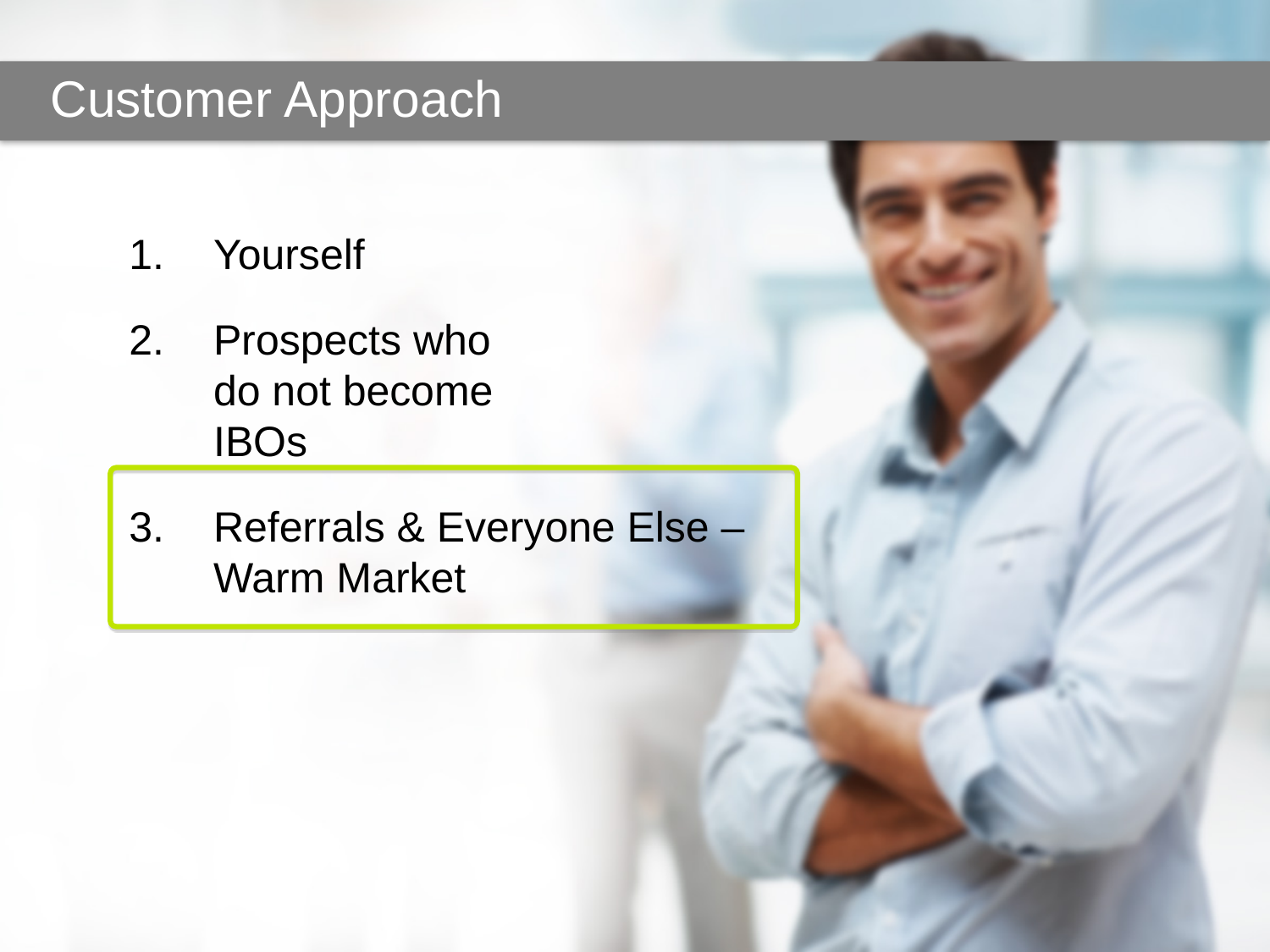

Customer Approach

Yourself
Prospects who
do not become
IBOs
Referrals & Everyone Else –
Warm Market